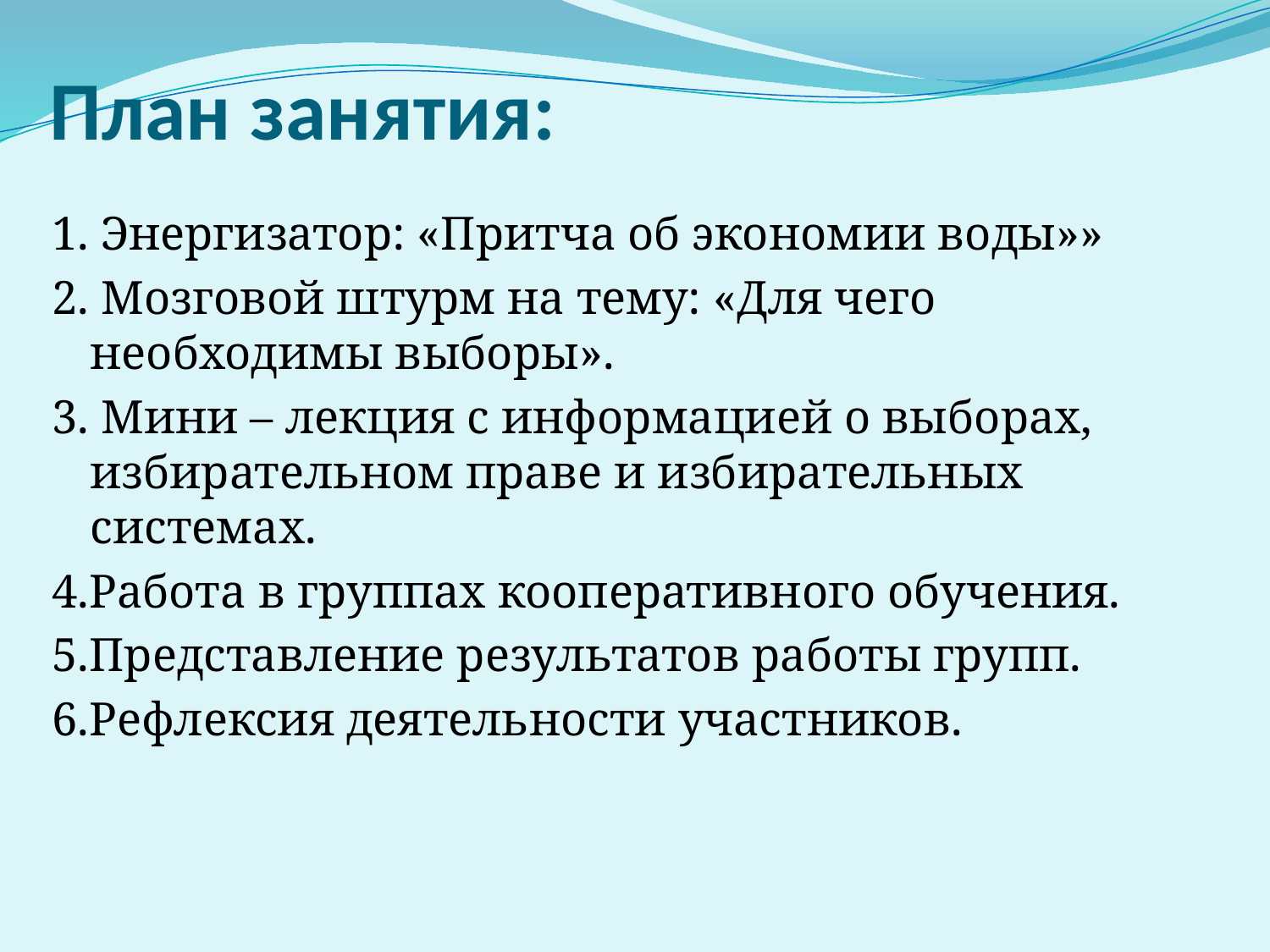

# План занятия:
1. Энергизатор: «Притча об экономии воды»»
2. Мозговой штурм на тему: «Для чего необходимы выборы».
3. Мини – лекция с информацией о выборах, избирательном праве и избирательных системах.
4.Работа в группах кооперативного обучения.
5.Представление результатов работы групп.
6.Рефлексия деятельности участников.